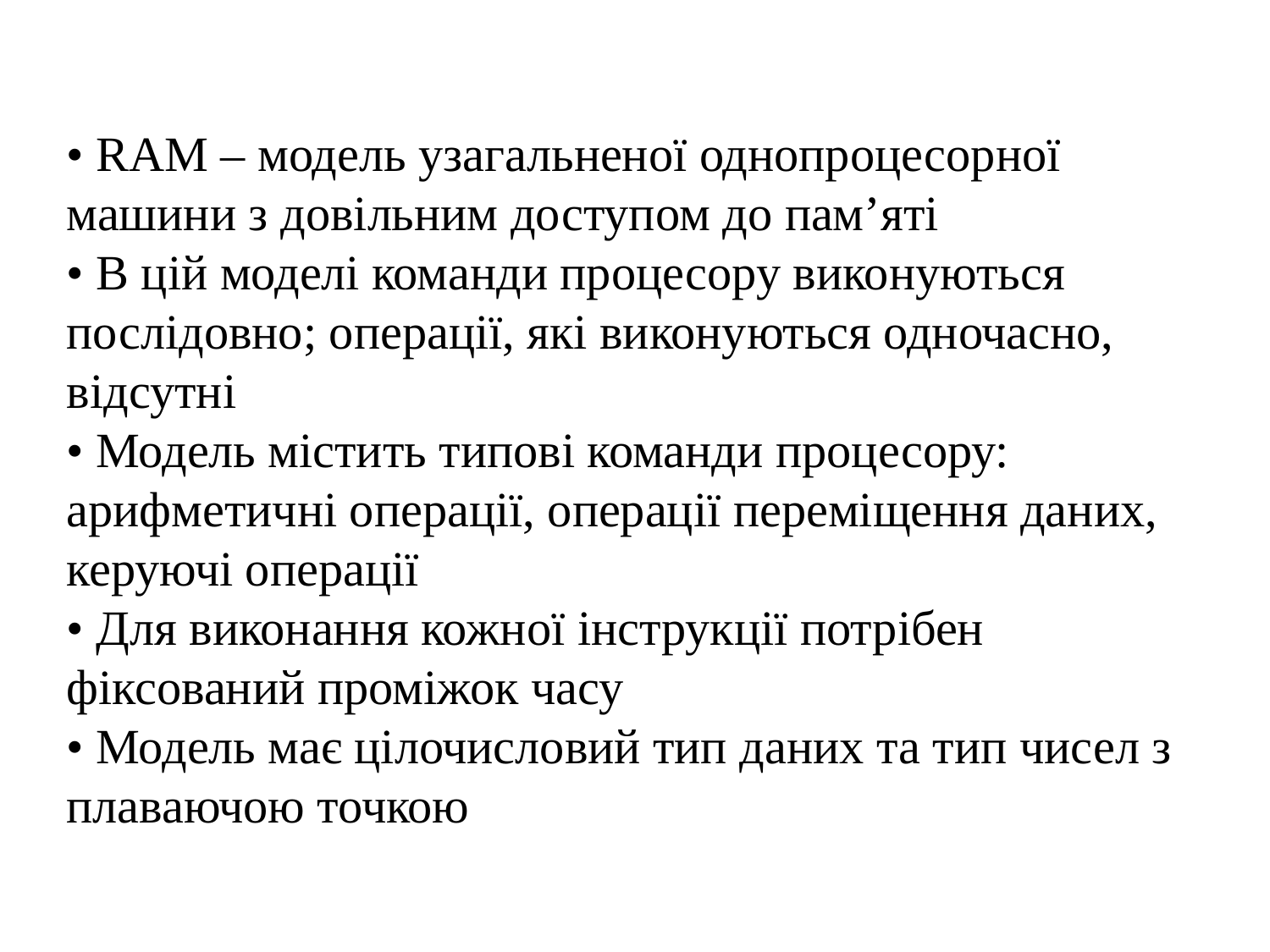

• RAM – модель узагальненої однопроцесорної машини з довільним доступом до пам’яті
• В цій моделі команди процесору виконуються послідовно; операції, які виконуються одночасно, відсутні
• Модель містить типові команди процесору: арифметичні операції, операції переміщення даних, керуючі операції
• Для виконання кожної інструкції потрібен фіксований проміжок часу
• Модель має цілочисловий тип даних та тип чисел з плаваючою точкою